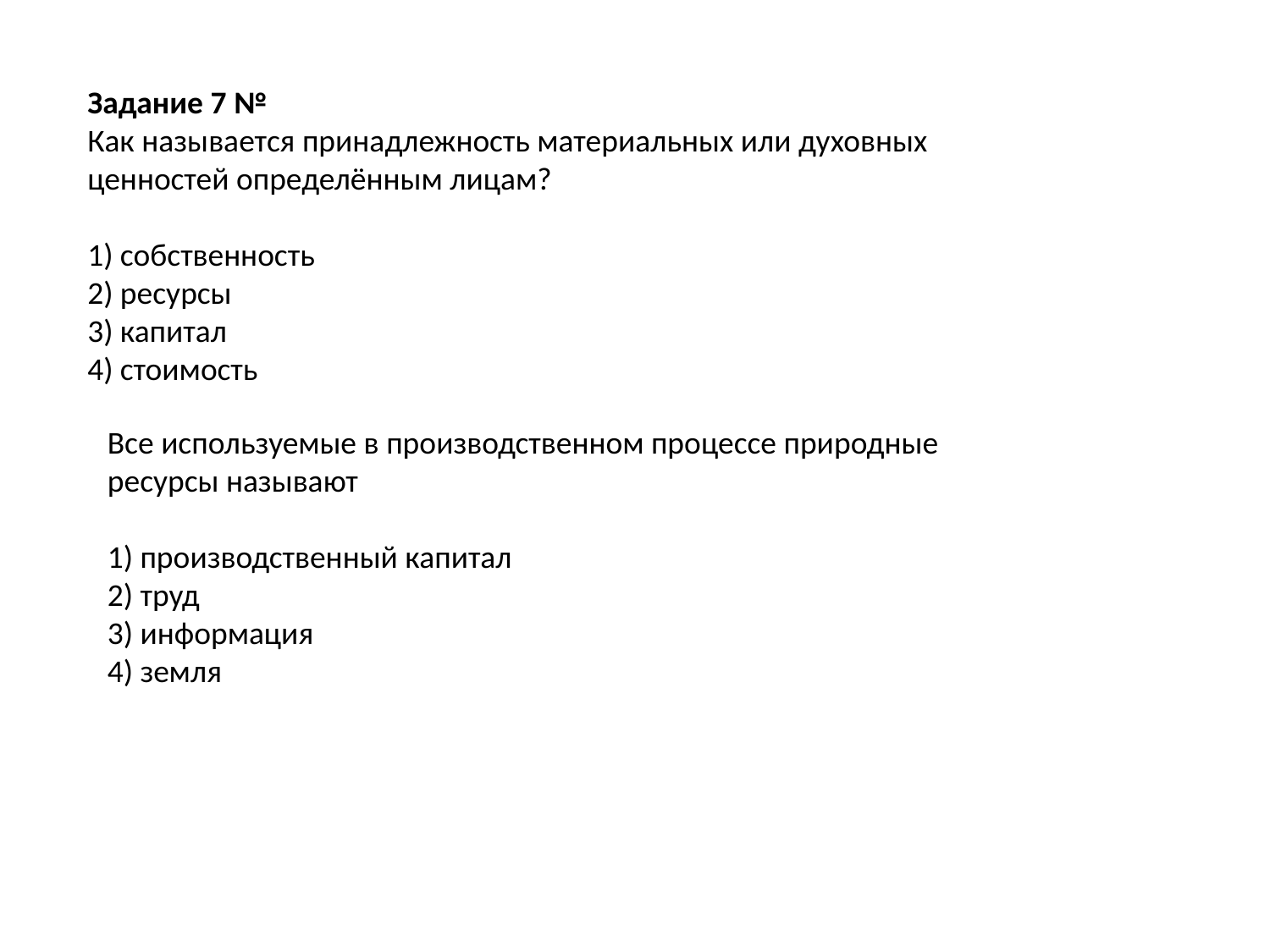

Задание 7 №
Как на­зы­ва­ет­ся при­над­леж­ность ма­те­ри­аль­ных или ду­хов­ных цен­но­стей определённым лицам?

1) собственность
2) ресурсы
3) капитал
4) стоимость
Все ис­поль­зу­е­мые в про­из­вод­ствен­ном про­цес­се при­род­ные ре­сур­сы называют

1) про­из­вод­ствен­ный капитал
2) труд
3) информация
4) земля